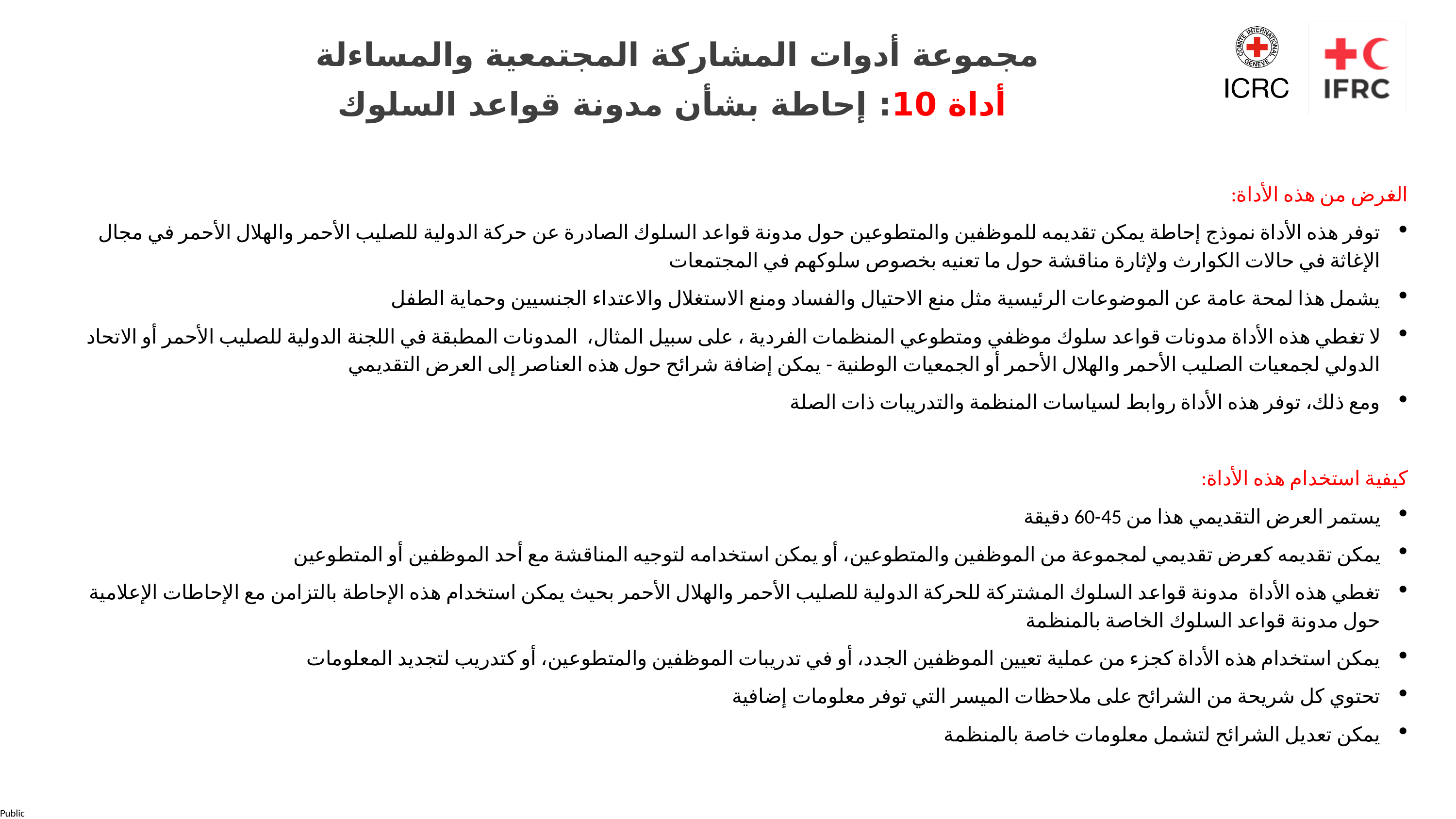

مجموعة أدوات المشاركة المجتمعية والمساءلة
أداة 10: إحاطة بشأن مدونة قواعد السلوك
الغرض من هذه الأداة:
توفر هذه الأداة نموذج إحاطة يمكن تقديمه للموظفين والمتطوعين حول مدونة قواعد السلوك الصادرة عن حركة الدولية للصليب الأحمر والهلال الأحمر في مجال الإغاثة في حالات الكوارث ولإثارة مناقشة حول ما تعنيه بخصوص سلوكهم في المجتمعات
يشمل هذا لمحة عامة عن الموضوعات الرئيسية مثل منع الاحتيال والفساد ومنع الاستغلال والاعتداء الجنسيين وحماية الطفل
لا تغطي هذه الأداة مدونات قواعد سلوك موظفي ومتطوعي المنظمات الفردية ، على سبيل المثال،  المدونات المطبقة في اللجنة الدولية للصليب الأحمر أو الاتحاد الدولي لجمعيات الصليب الأحمر والهلال الأحمر أو الجمعيات الوطنية - يمكن إضافة شرائح حول هذه العناصر إلى العرض التقديمي
ومع ذلك، توفر هذه الأداة روابط لسياسات المنظمة والتدريبات ذات الصلة

كيفية استخدام هذه الأداة:
يستمر العرض التقديمي هذا من 45-60 دقيقة
يمكن تقديمه كعرض تقديمي لمجموعة من الموظفين والمتطوعين، أو يمكن استخدامه لتوجيه المناقشة مع أحد الموظفين أو المتطوعين
تغطي هذه الأداة  مدونة قواعد السلوك المشتركة للحركة الدولية للصليب الأحمر والهلال الأحمر بحيث يمكن استخدام هذه الإحاطة بالتزامن مع الإحاطات الإعلامية حول مدونة قواعد السلوك الخاصة بالمنظمة
يمكن استخدام هذه الأداة كجزء من عملية تعيين الموظفين الجدد، أو في تدريبات الموظفين والمتطوعين، أو كتدريب لتجديد المعلومات
تحتوي كل شريحة من الشرائح على ملاحظات الميسر التي توفر معلومات إضافية
يمكن تعديل الشرائح لتشمل معلومات خاصة بالمنظمة